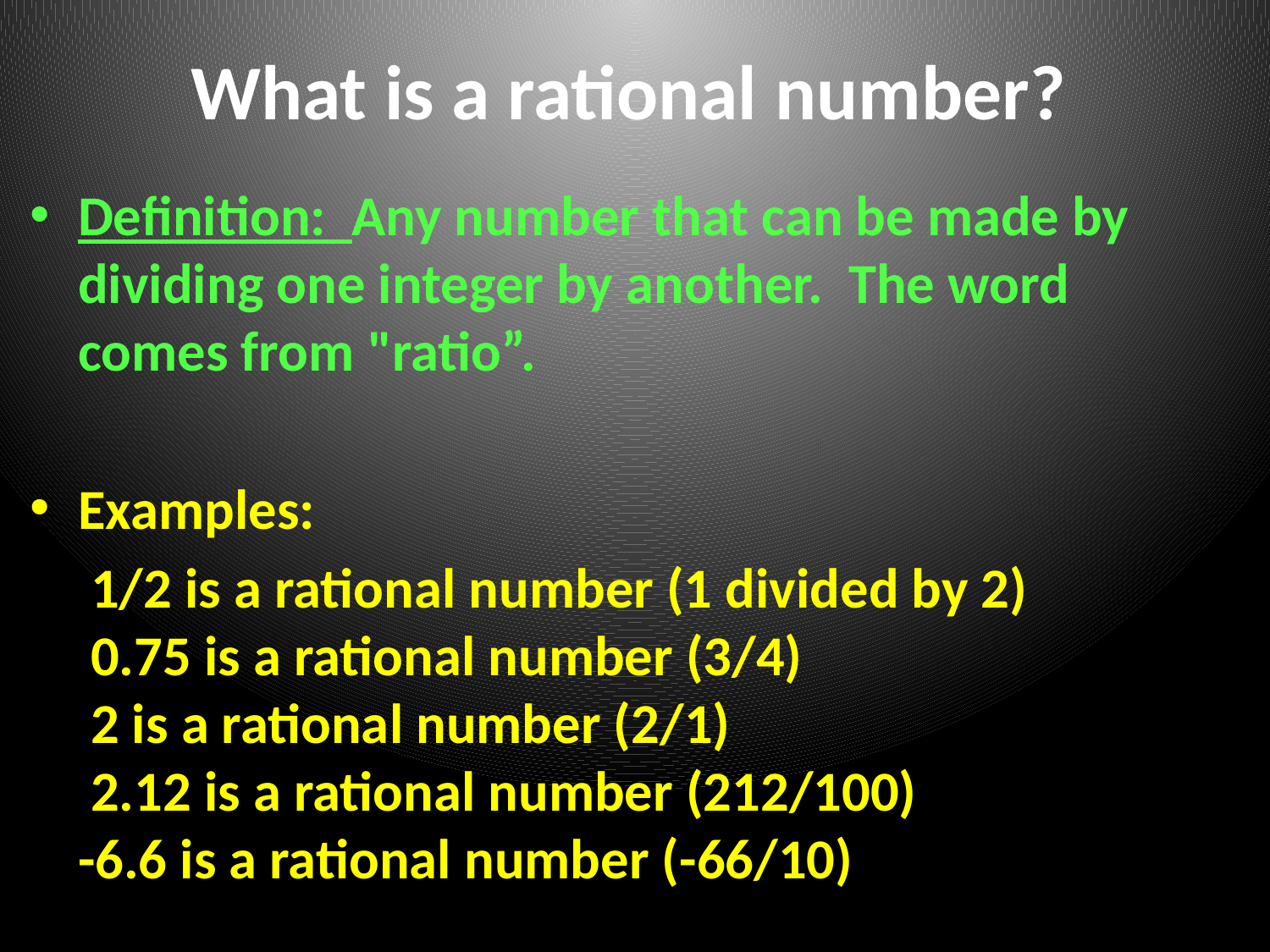

# What is a rational number?
Definition:  Any number that can be made by dividing one integer by another.  The word comes from "ratio”.

Examples:
    1/2 is a rational number (1 divided by 2)
    0.75 is a rational number (3/4)
    2 is a rational number (2/1)
    2.12 is a rational number (212/100)
   -6.6 is a rational number (-66/10)